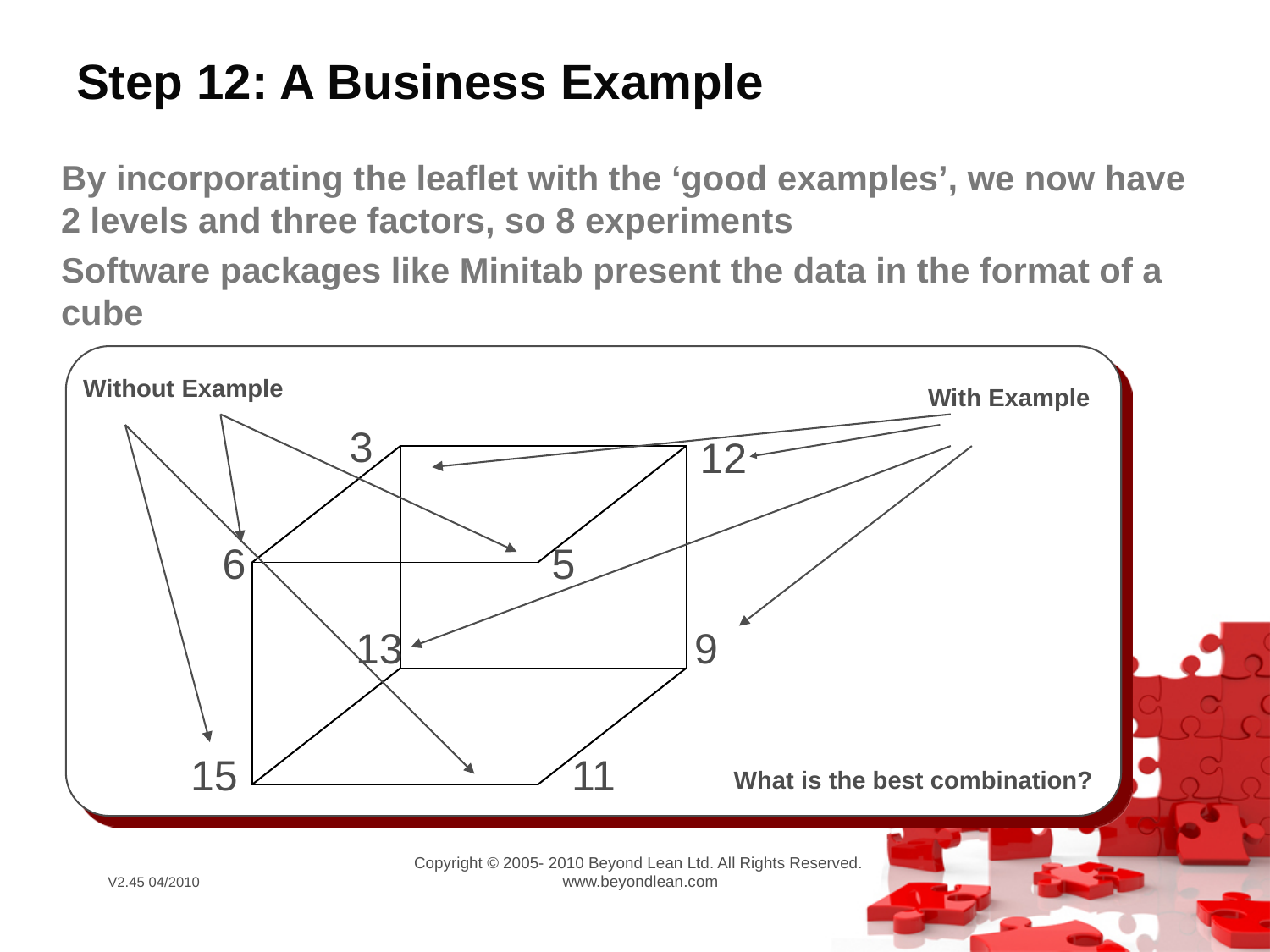

# Step 12: A Business Example
By incorporating the leaflet with the ‘good examples’, we now have 2 levels and three factors, so 8 experiments
Software packages like Minitab present the data in the format of a cube

Without Example
With Example
3

 12

6
 5

13
9

15
11
What is the best combination?